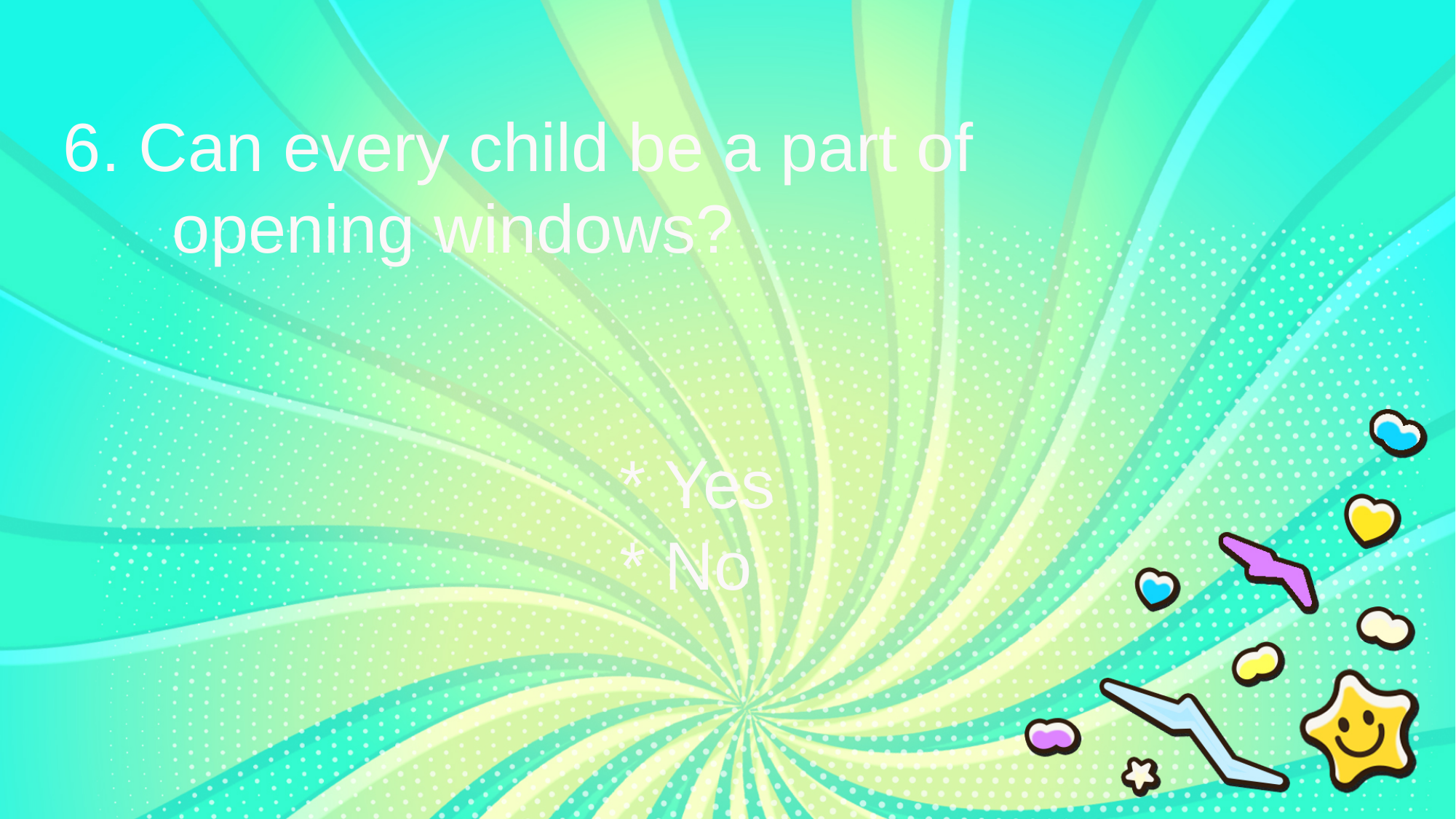

6. Can every child be a part of
	opening windows?
* Yes
* No